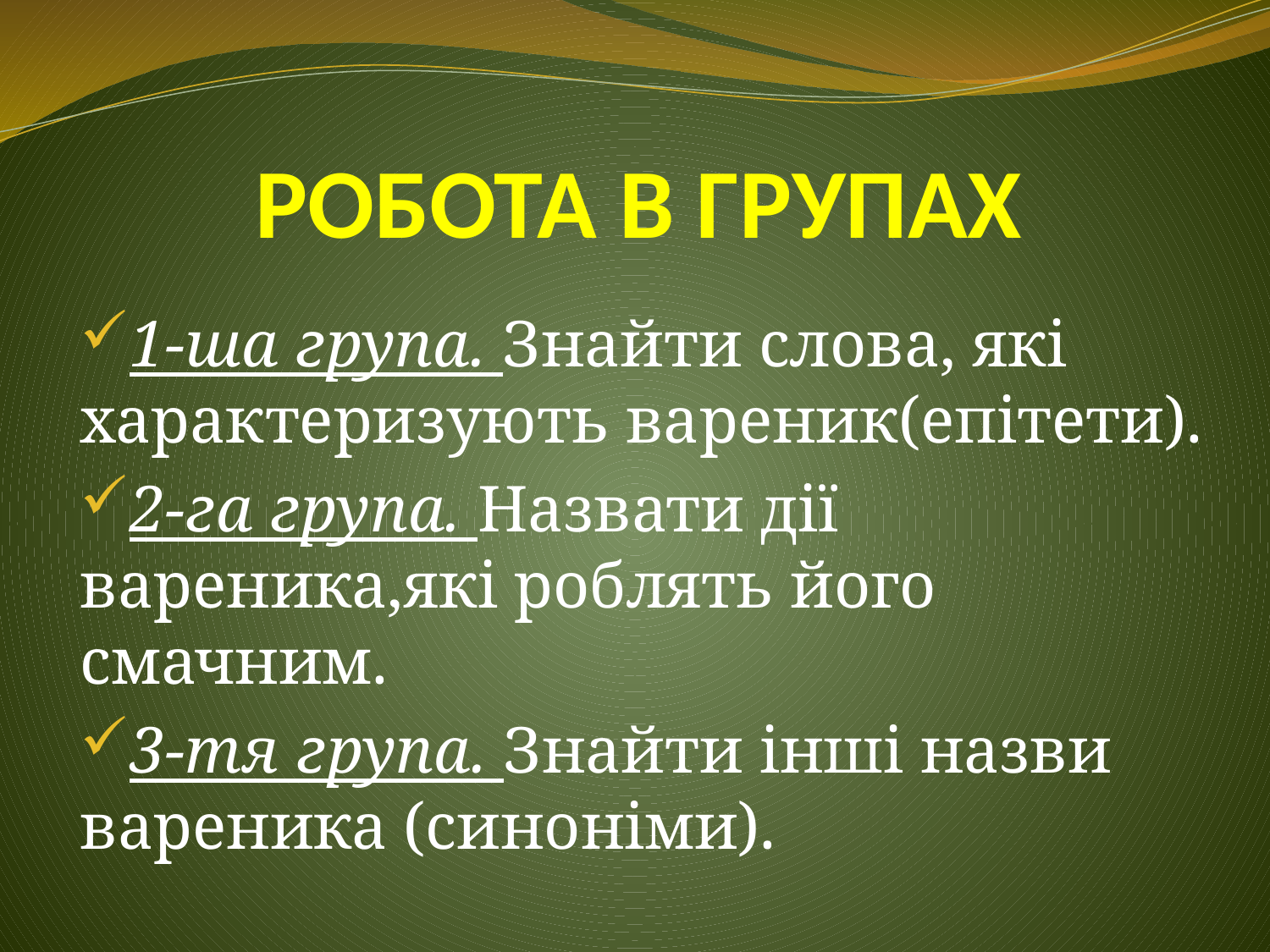

# РОБОТА В ГРУПАХ
1-ша група. Знайти слова, які характеризують вареник(епітети).
2-га група. Назвати дії вареника,які роблять його смачним.
3-тя група. Знайти інші назви вареника (синоніми).